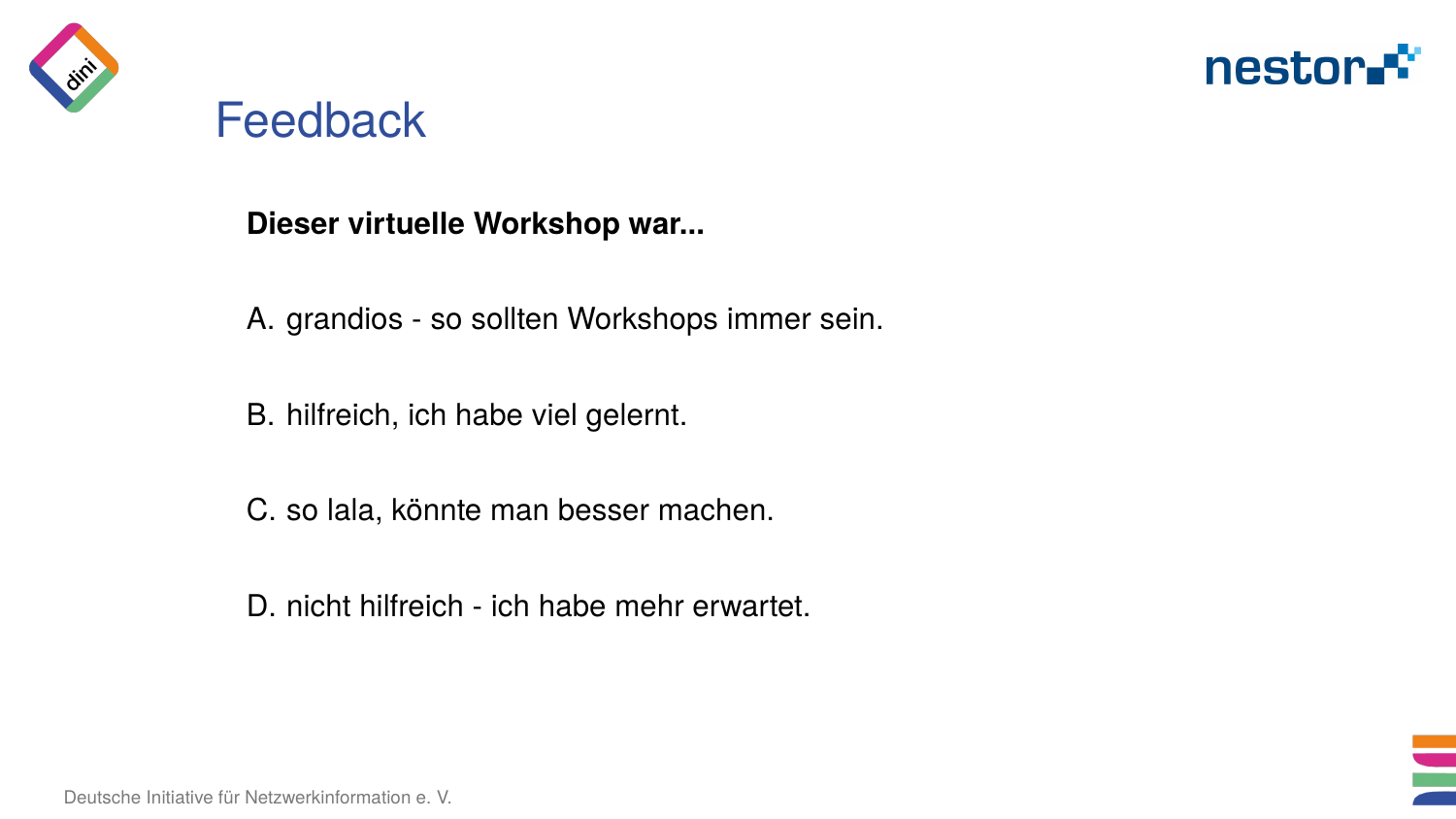

# Feedback
Dieser virtuelle Workshop war...

grandios - so sollten Workshops immer sein.

hilfreich, ich habe viel gelernt.

so lala, könnte man besser machen.

nicht hilfreich - ich habe mehr erwartet.